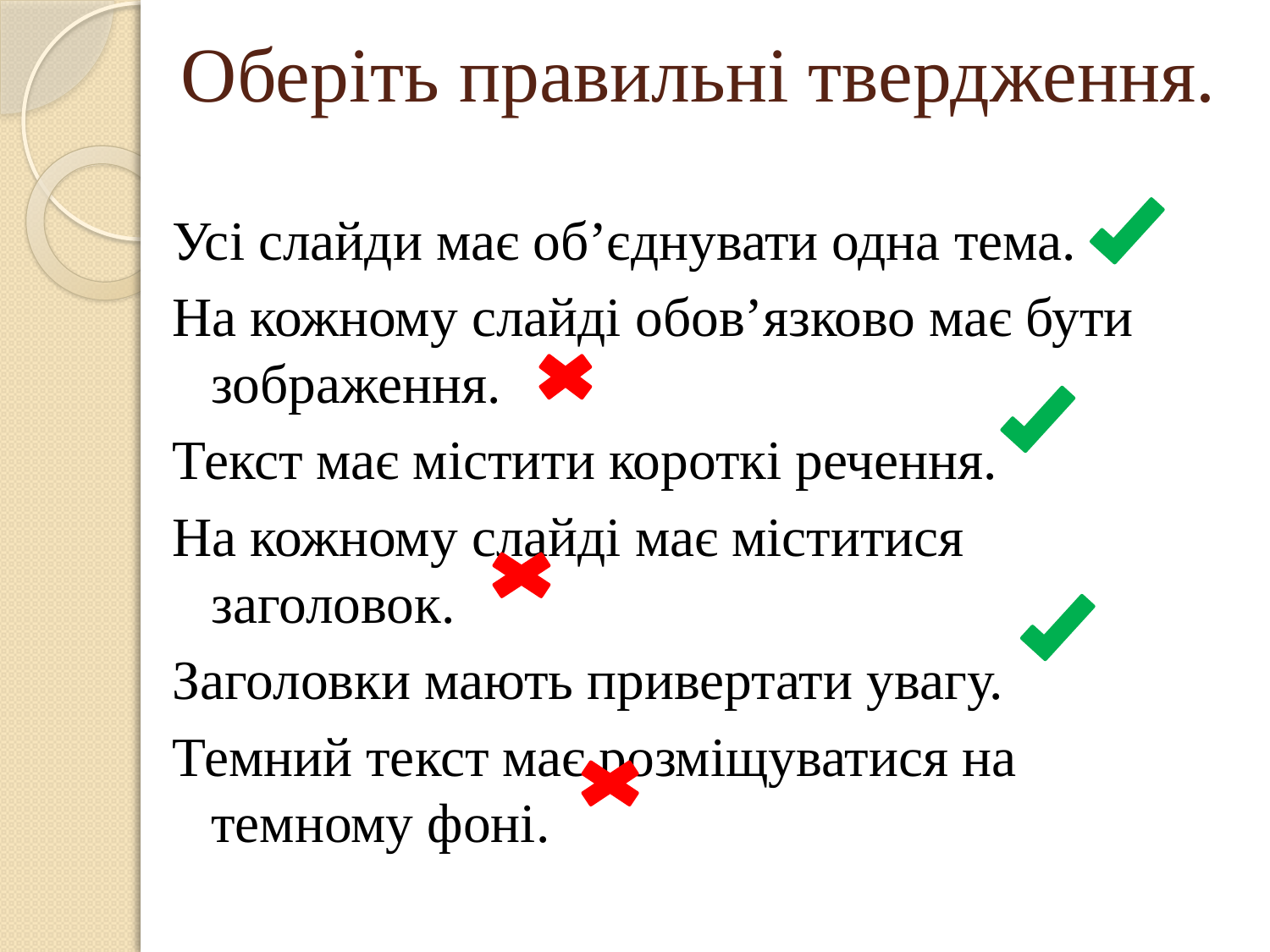

# Оберіть правильні твердження.
Усі слайди має об’єднувати одна тема.
На кожному слайді обов’язково має бути зображення.
Текст має містити короткі речення.
На кожному слайді має міститися заголовок.
Заголовки мають привертати увагу.
Темний текст має розміщуватися на темному фоні.